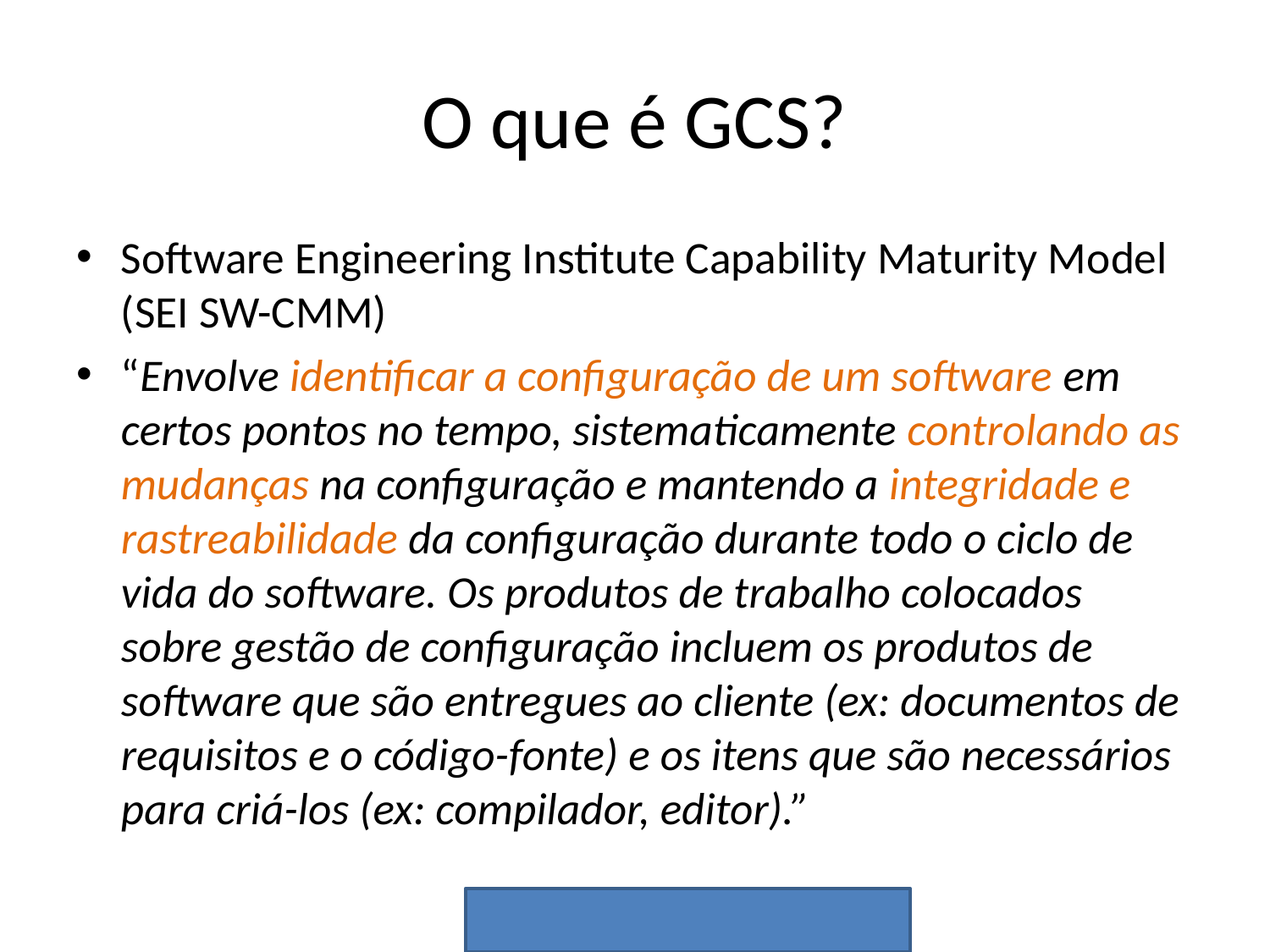

# O que é GCS?
Software Engineering Institute Capability Maturity Model (SEI SW-CMM)
“Envolve identificar a configuração de um software em certos pontos no tempo, sistematicamente controlando as mudanças na configuração e mantendo a integridade e rastreabilidade da configuração durante todo o ciclo de vida do software. Os produtos de trabalho colocados sobre gestão de configuração incluem os produtos de software que são entregues ao cliente (ex: documentos de requisitos e o código-fonte) e os itens que são necessários para criá-los (ex: compilador, editor).”